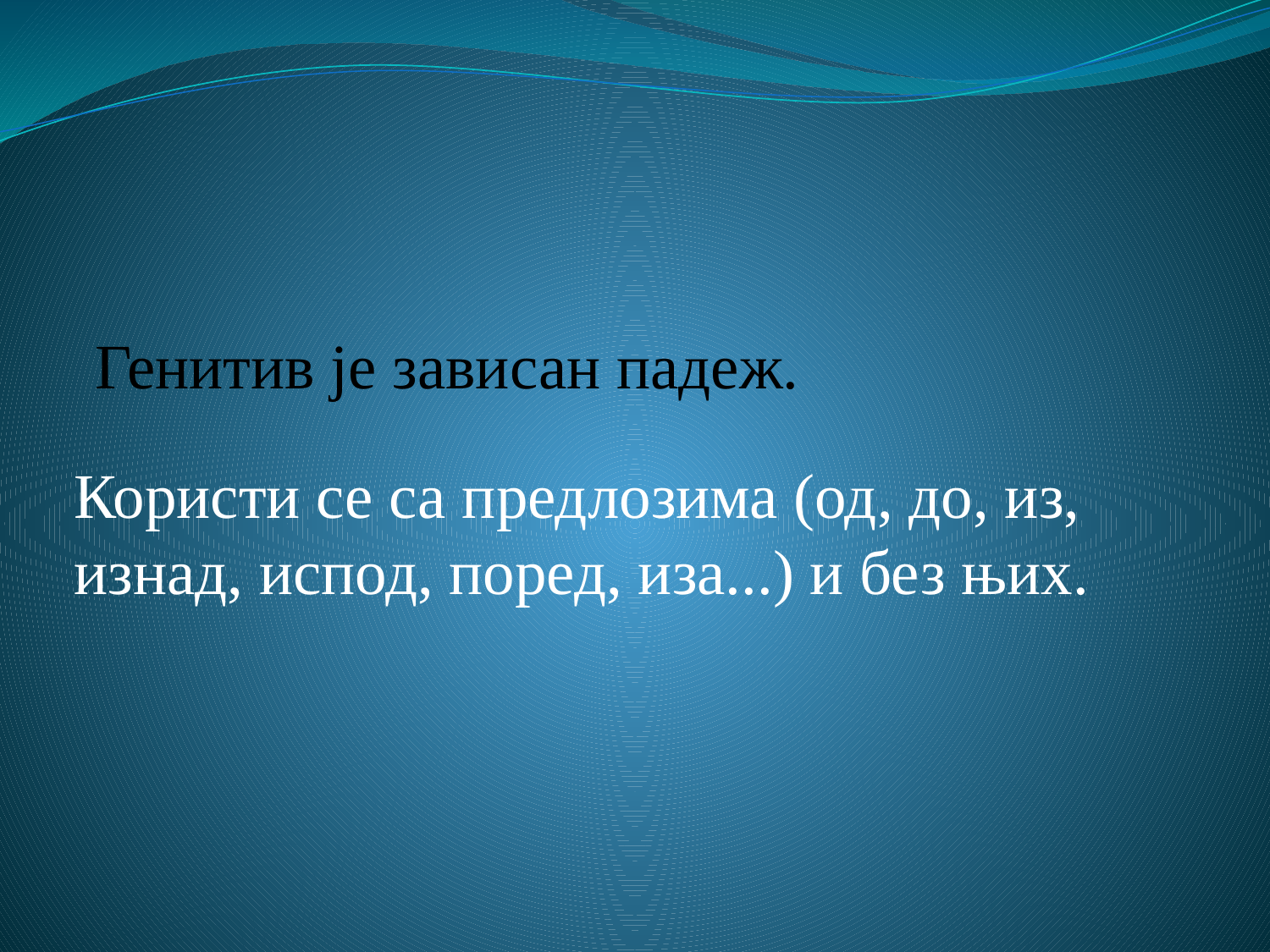

# Генитив је зависан падеж.
Користи се са предлозима (од, до, из, изнад, испод, поред, иза...) и без њих.